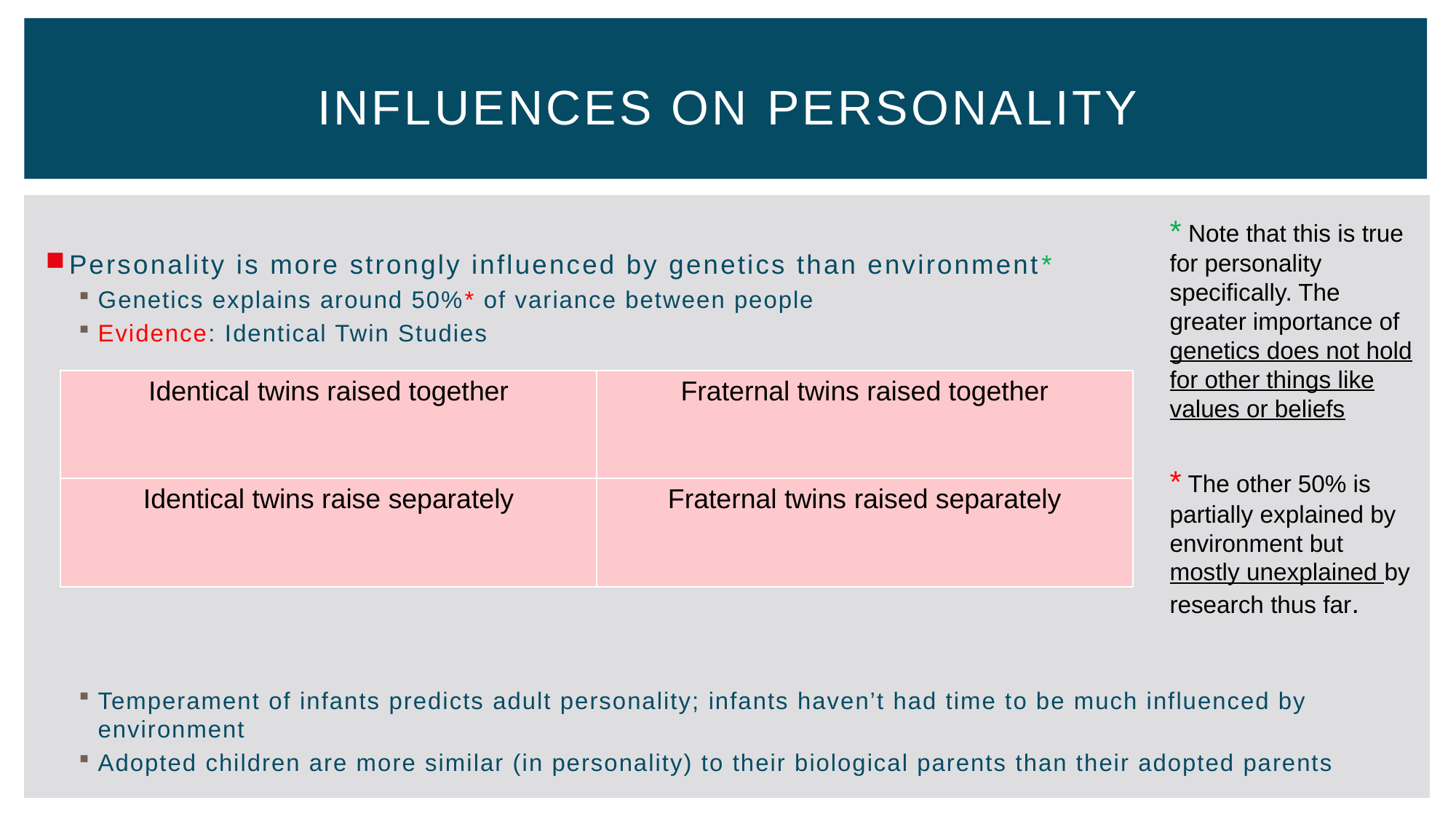

# Influences on Personality

Personality is more strongly influenced by genetics than environment*
Genetics explains around 50%* of variance between people
Evidence: Identical Twin Studies

Temperament of infants predicts adult personality; infants haven’t had time to be much influenced by environment
Adopted children are more similar (in personality) to their biological parents than their adopted parents

* Note that this is true for personality specifically. The greater importance of genetics does not hold for other things like values or beliefs
| Identical twins raised together | Fraternal twins raised together |
| --- | --- |
| Identical twins raise separately | Fraternal twins raised separately |
* The other 50% is partially explained by environment but mostly unexplained by research thus far.